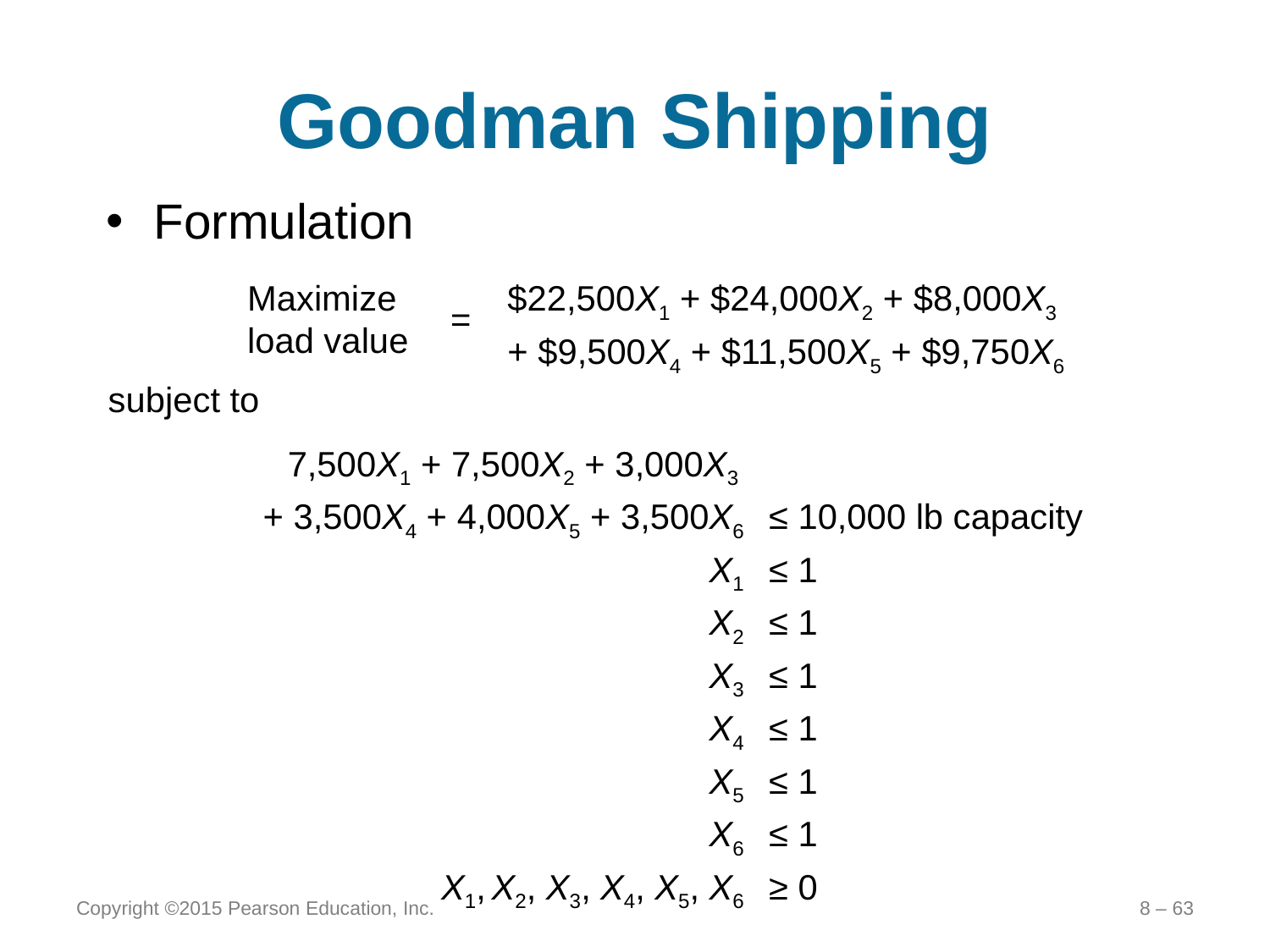

# Goodman Shipping
Formulation
$22,500X1 + $24,000X2 + $8,000X3
+ $9,500X4 + $11,500X5 + $9,750X6
Maximize load value
=
subject to
	7,500X1 + 7,500X2 + 3,000X3
	+ 3,500X4 + 4,000X5 + 3,500X6	≤ 10,000 lb capacity
	X1	≤ 1
	X2	≤ 1
	X3	≤ 1
	X4	≤ 1
	X5	≤ 1
	X6	≤ 1
	X1, X2, X3, X4, X5, X6	≥ 0
Copyright ©2015 Pearson Education, Inc.
8 – 63